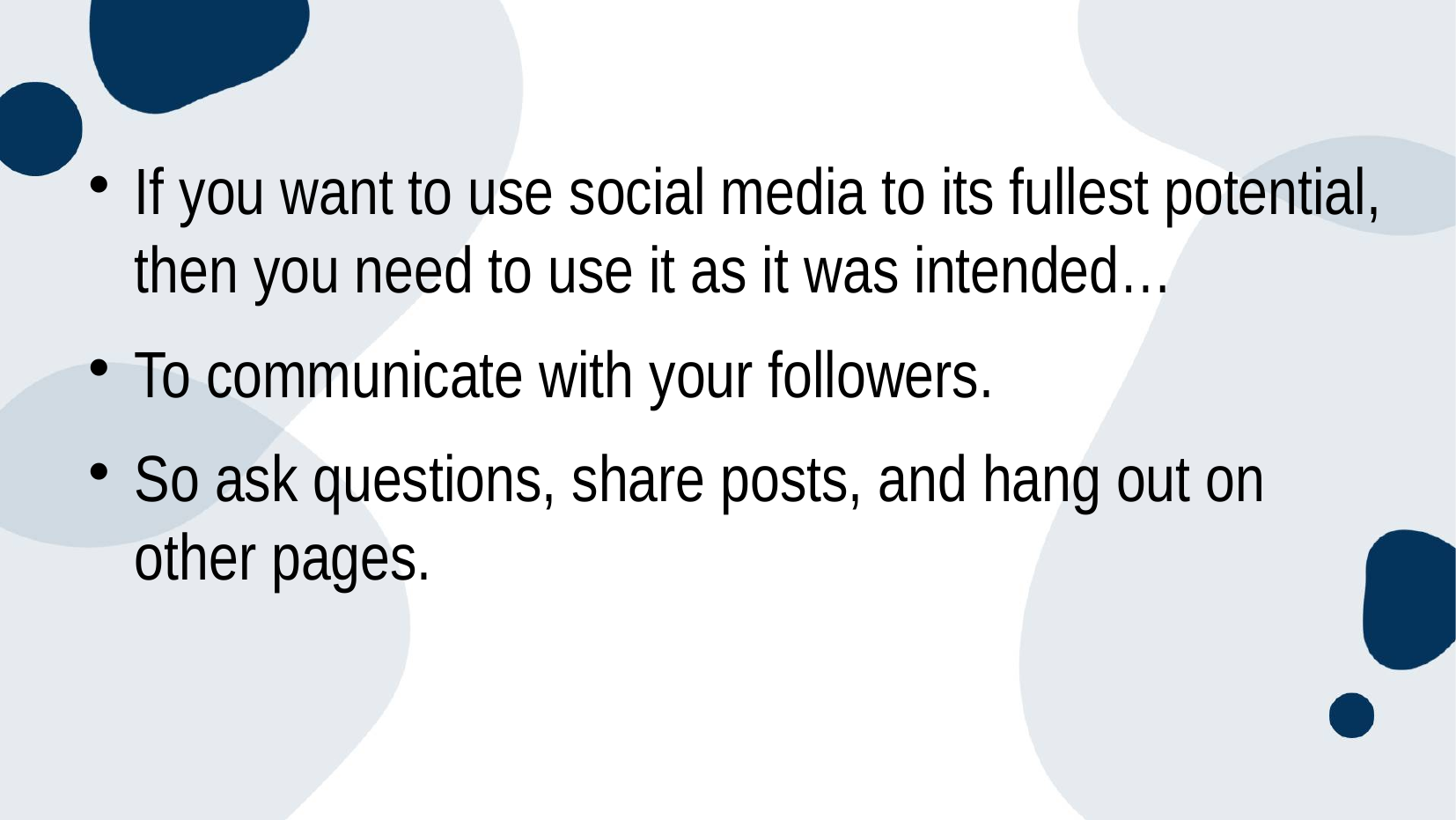

If you want to use social media to its fullest potential, then you need to use it as it was intended…
To communicate with your followers.
So ask questions, share posts, and hang out on   other pages.